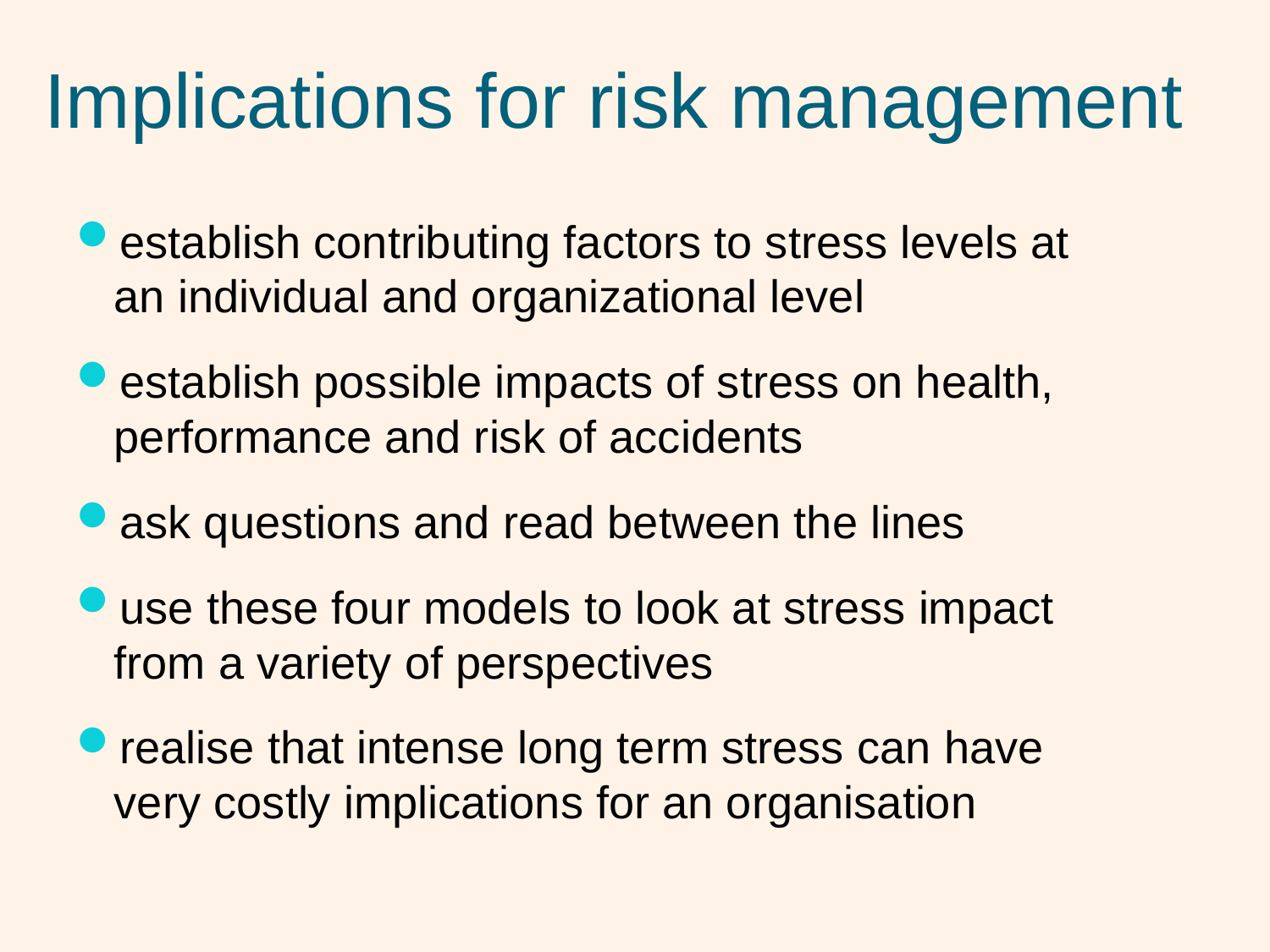

# Implications for risk management
establish contributing factors to stress levels at an individual and organizational level
establish possible impacts of stress on health, performance and risk of accidents
ask questions and read between the lines
use these four models to look at stress impact from a variety of perspectives
realise that intense long term stress can have very costly implications for an organisation